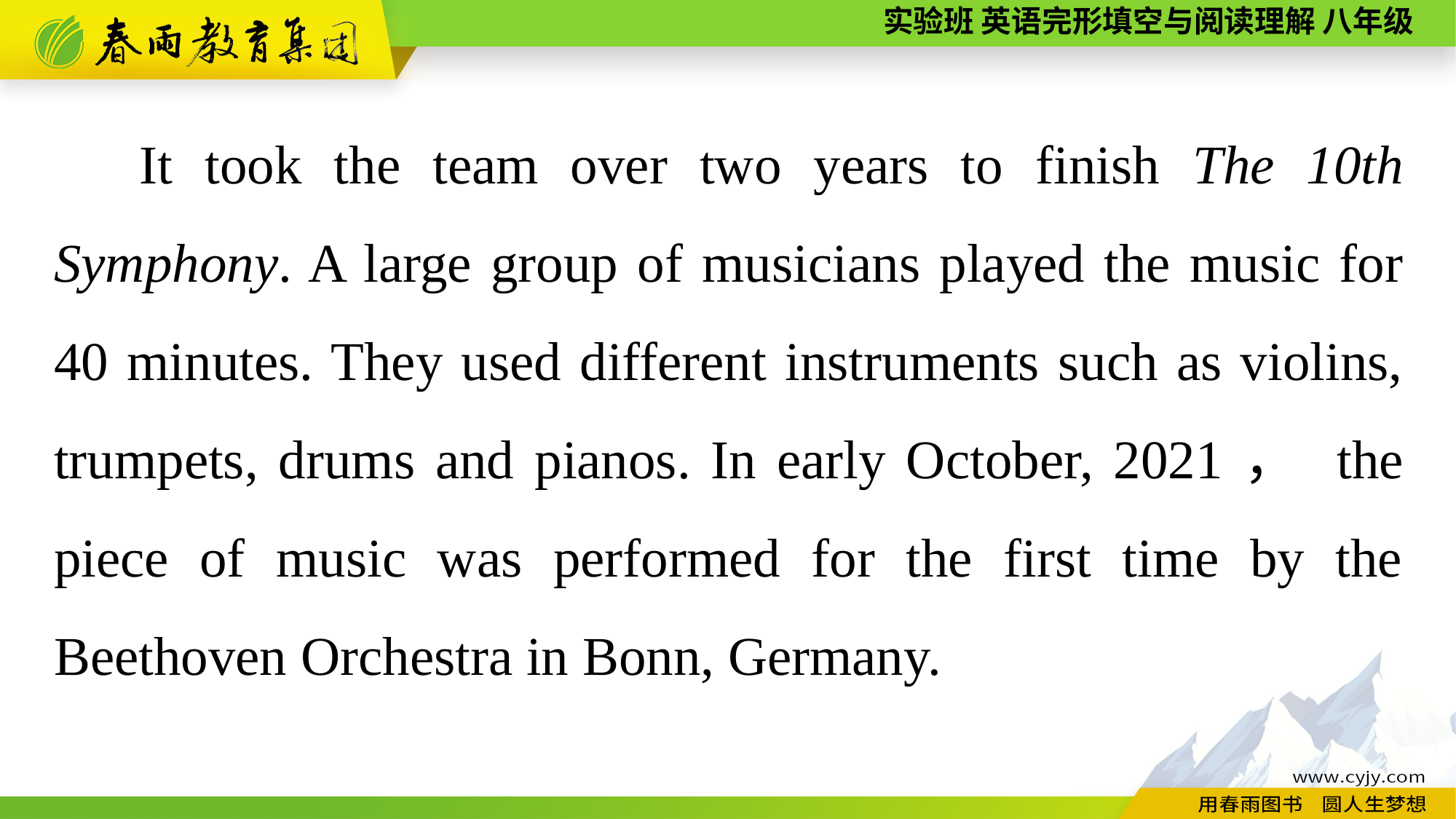

It took the team over two years to finish The 10th Symphony. A large group of musicians played the music for 40 minutes. They used different instruments such as violins, trumpets, drums and pianos. In early October, 2021， the piece of music was performed for the first time by the Beethoven Orchestra in Bonn, Germany.